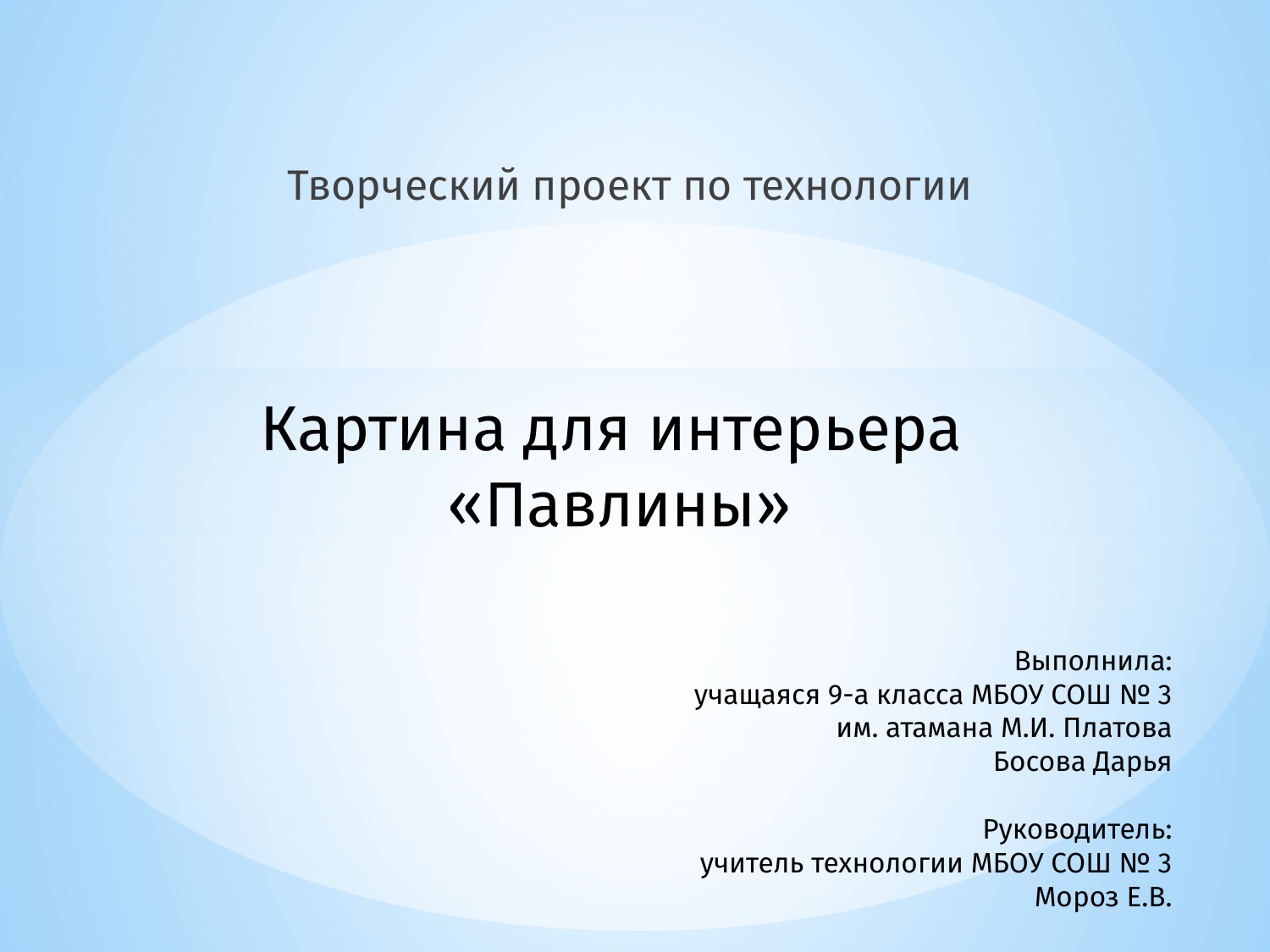

Творческий проект по технологии
# Картина для интерьера «Павлины»
Выполнила:
учащаяся 9-а класса МБОУ СОШ № 3
им. атамана М.И. Платова
Босова Дарья

Руководитель:
учитель технологии МБОУ СОШ № 3
Мороз Е.В.